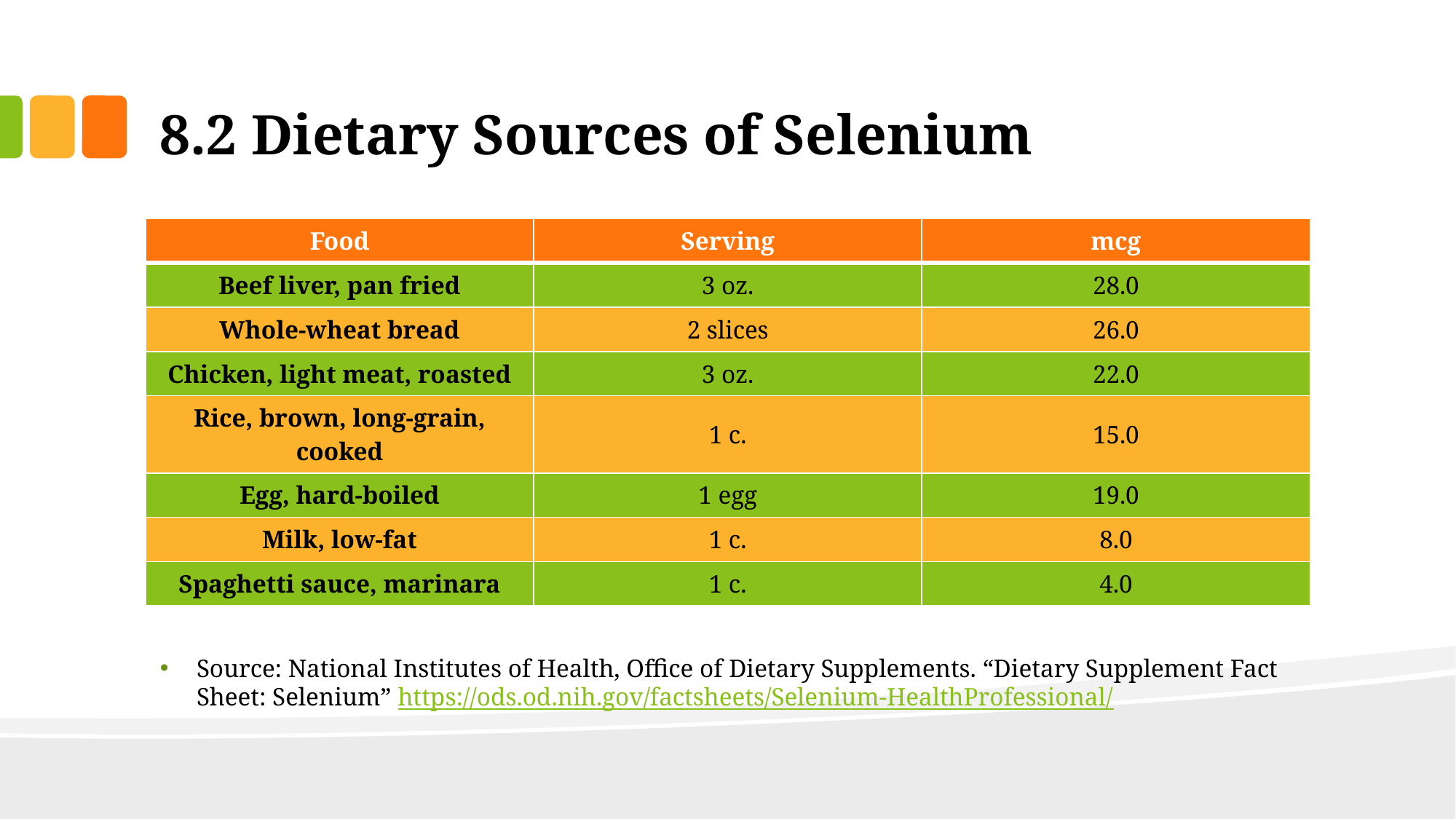

# 8.2 Dietary Sources of Selenium

Source: National Institutes of Health, Office of Dietary Supplements. “Dietary Supplement Fact Sheet: Selenium” https://ods.od.nih.gov/factsheets/Selenium-HealthProfessional/
| Food | Serving | mcg |
| --- | --- | --- |
| Beef liver, pan fried | 3 oz. | 28.0 |
| Whole-wheat bread | 2 slices | 26.0 |
| Chicken, light meat, roasted | 3 oz. | 22.0 |
| Rice, brown, long-grain, cooked | 1 c. | 15.0 |
| Egg, hard-boiled | 1 egg | 19.0 |
| Milk, low-fat | 1 c. | 8.0 |
| Spaghetti sauce, marinara | 1 c. | 4.0 |